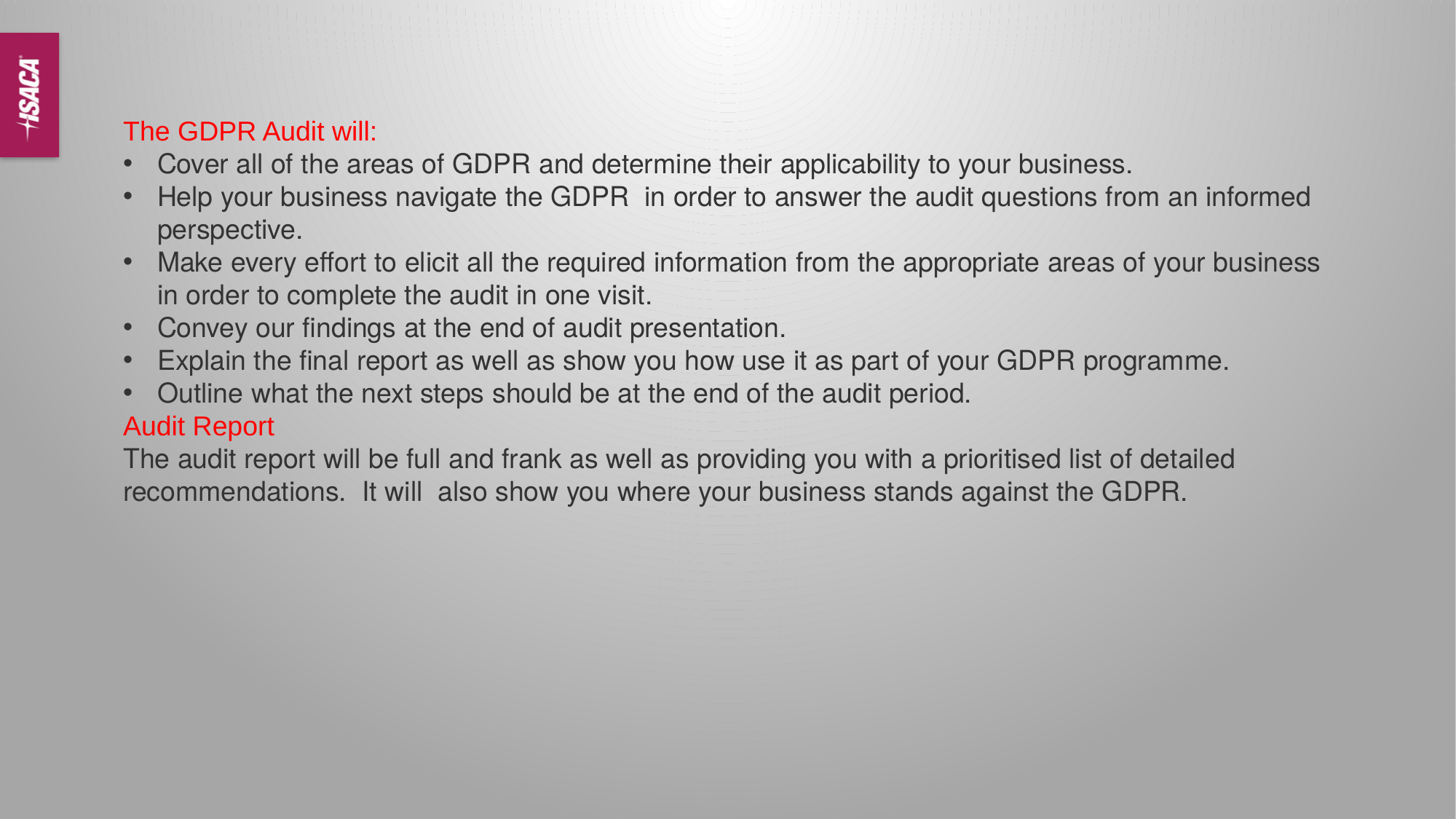

The GDPR Audit will:
Cover all of the areas of GDPR and determine their applicability to your business.
Help your business navigate the GDPR  in order to answer the audit questions from an informed perspective.
Make every effort to elicit all the required information from the appropriate areas of your business in order to complete the audit in one visit.
Convey our findings at the end of audit presentation.
Explain the final report as well as show you how use it as part of your GDPR programme.
Outline what the next steps should be at the end of the audit period.
Audit Report
The audit report will be full and frank as well as providing you with a prioritised list of detailed recommendations.  It will  also show you where your business stands against the GDPR.